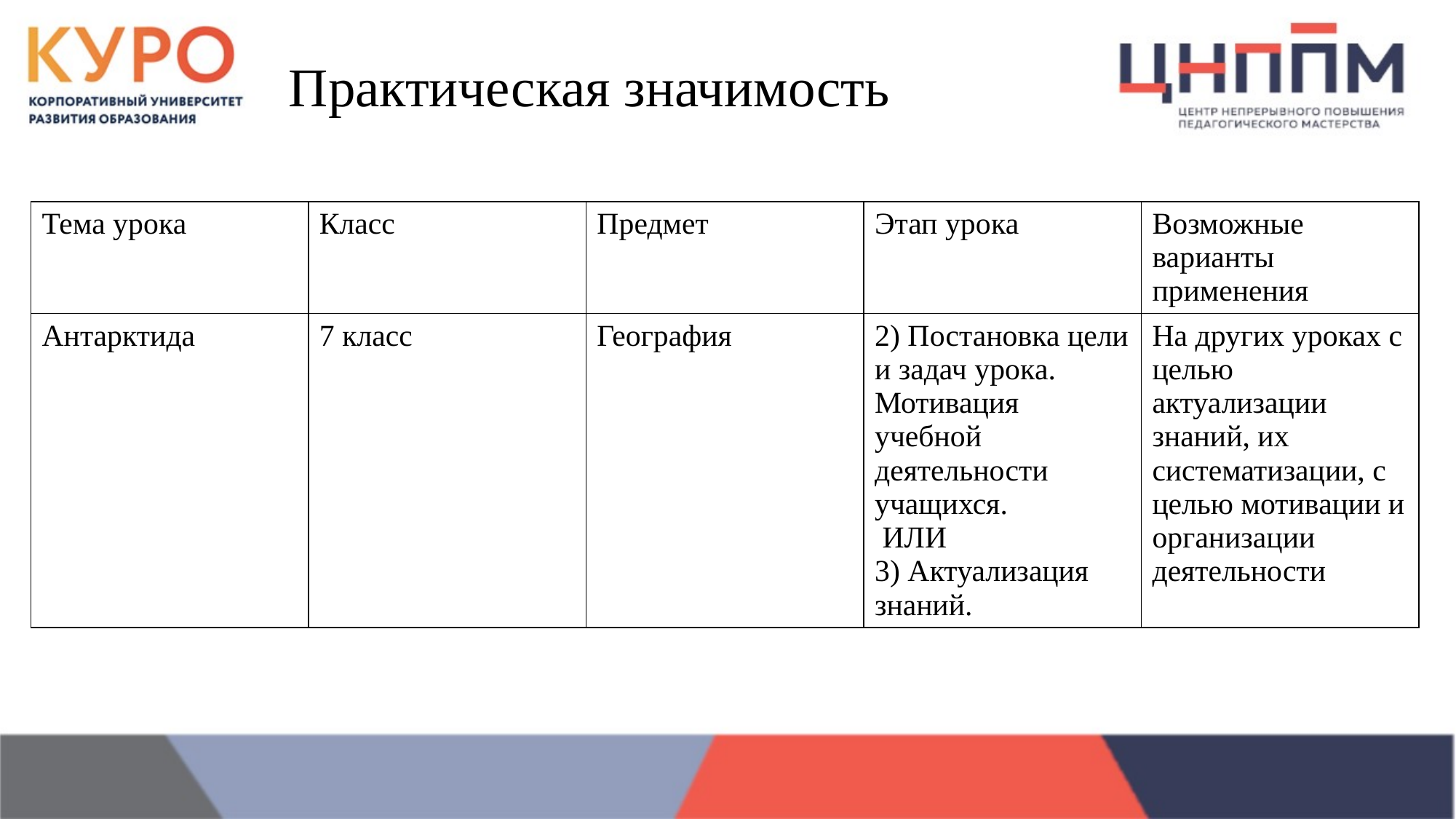

Практическая значимость

| Тема урока | Класс | Предмет | Этап урока | Возможные варианты применения |
| --- | --- | --- | --- | --- |
| Антарктида | 7 класс | География | 2) Постановка цели и задач урока. Мотивация учебной деятельности учащихся. ИЛИ 3) Актуализация знаний. | На других уроках с целью актуализации знаний, их систематизации, с целью мотивации и организации деятельности |